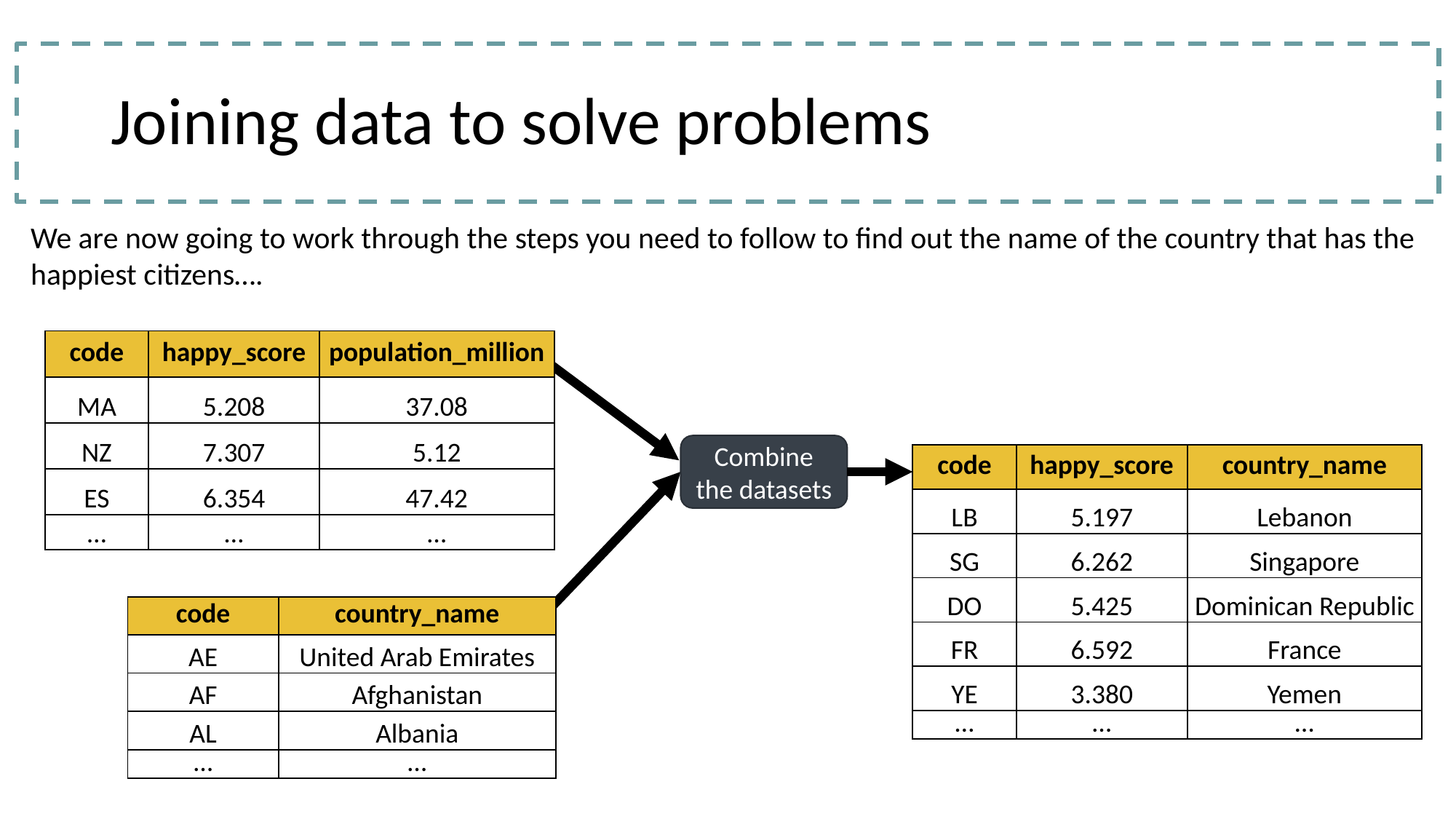

# Joining data to solve problems
We are now going to work through the steps you need to follow to find out the name of the country that has the happiest citizens….
| code | happy\_score | population\_million |
| --- | --- | --- |
| MA | 5.208 | 37.08 |
| NZ | 7.307 | 5.12 |
| ES | 6.354 | 47.42 |
| … | … | … |
Combine the datasets
| code | happy\_score | country\_name |
| --- | --- | --- |
| LB | 5.197 | Lebanon |
| SG | 6.262 | Singapore |
| DO | 5.425 | Dominican Republic |
| FR | 6.592 | France |
| YE | 3.380 | Yemen |
| … | … | … |
| code | country\_name |
| --- | --- |
| AE | United Arab Emirates |
| AF | Afghanistan |
| AL | Albania |
| … | … |